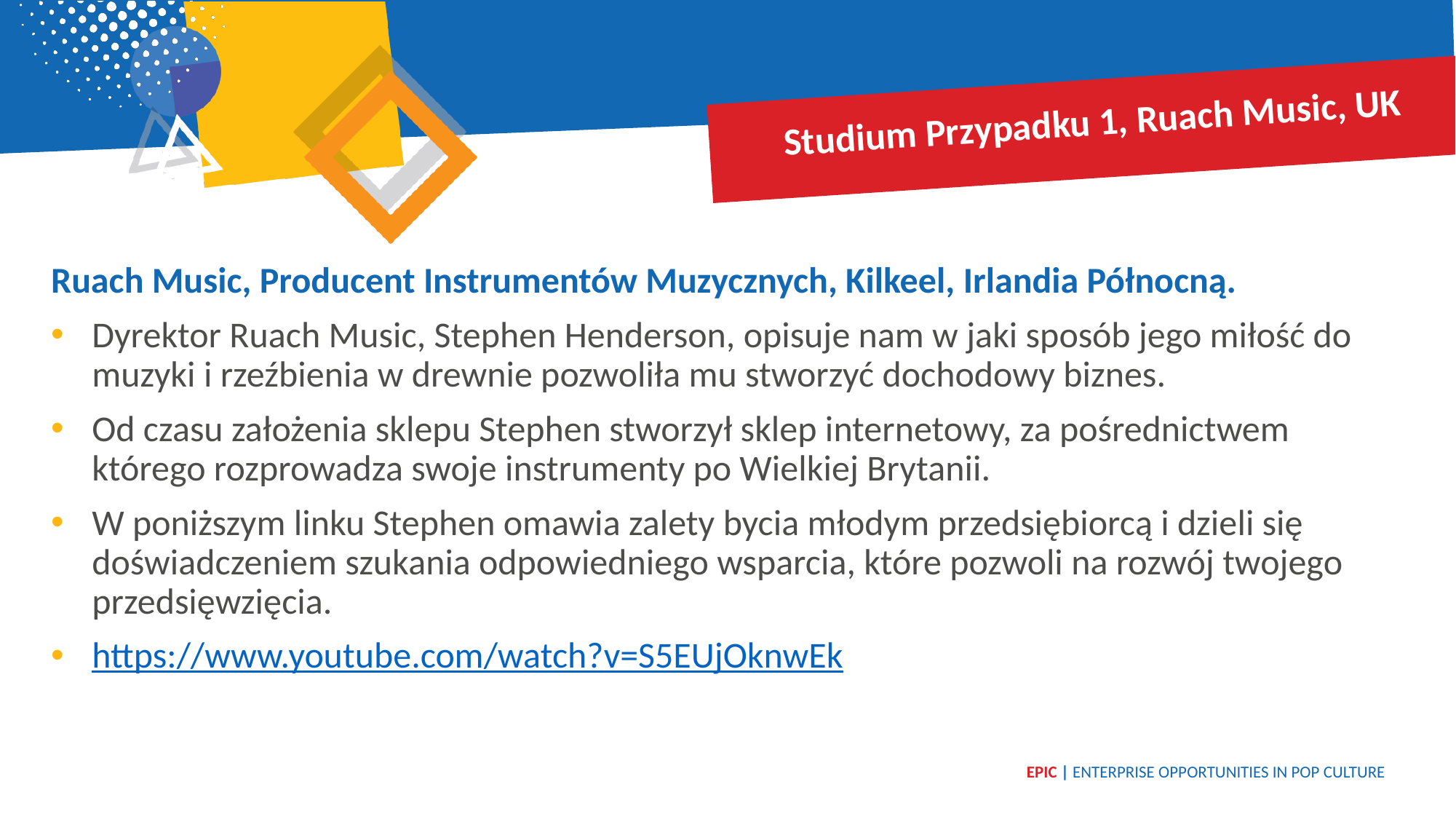

Studium Przypadku 1, Ruach Music, UK
Ruach Music, Producent Instrumentów Muzycznych, Kilkeel, Irlandia Północną.
Dyrektor Ruach Music, Stephen Henderson, opisuje nam w jaki sposób jego miłość do muzyki i rzeźbienia w drewnie pozwoliła mu stworzyć dochodowy biznes.
Od czasu założenia sklepu Stephen stworzył sklep internetowy, za pośrednictwem którego rozprowadza swoje instrumenty po Wielkiej Brytanii.
W poniższym linku Stephen omawia zalety bycia młodym przedsiębiorcą i dzieli się doświadczeniem szukania odpowiedniego wsparcia, które pozwoli na rozwój twojego przedsięwzięcia.
https://www.youtube.com/watch?v=S5EUjOknwEk